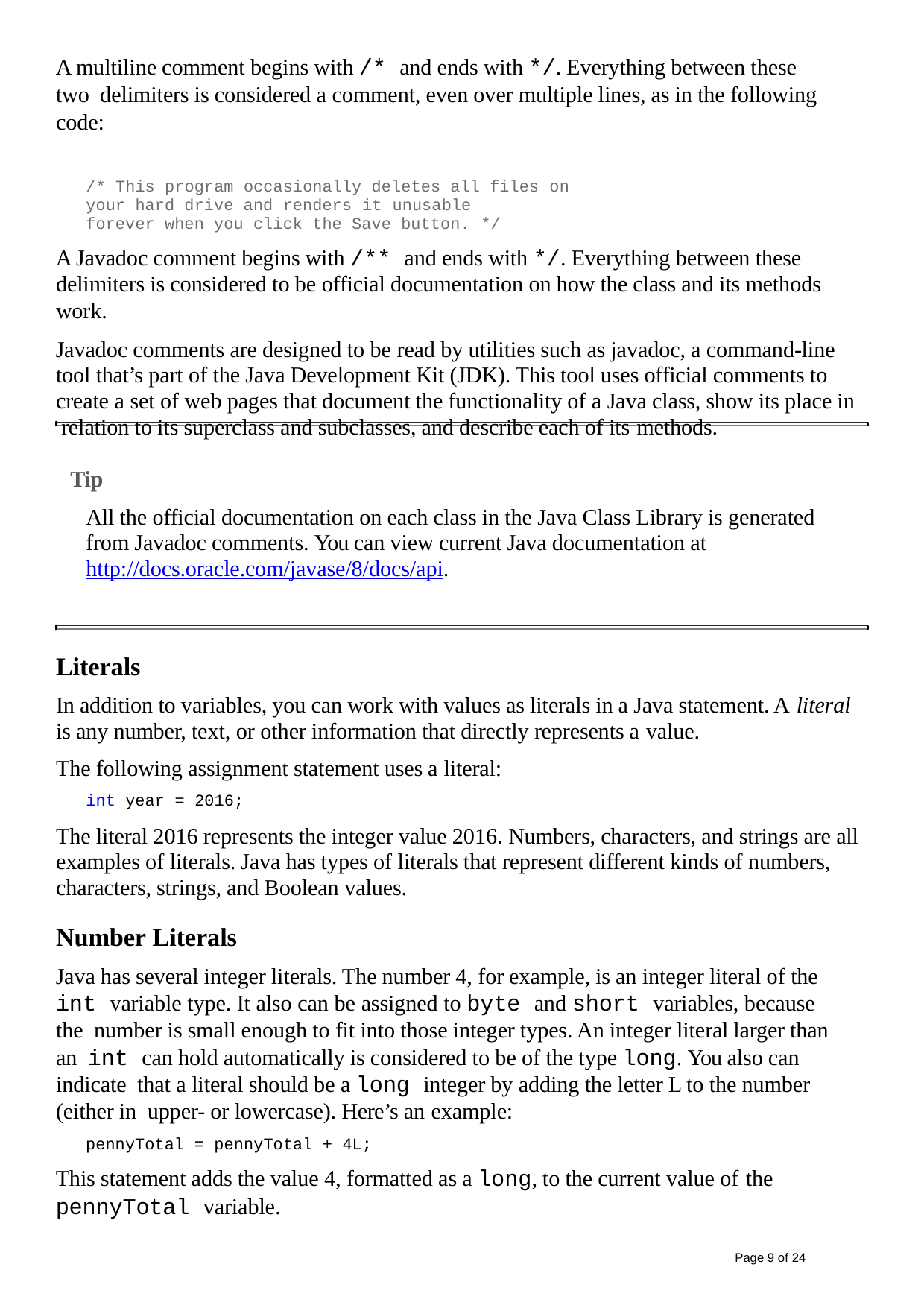

A multiline comment begins with /* and ends with */. Everything between these two  delimiters is considered a comment, even over multiple lines, as in the following code:

/* This program occasionally deletes all files on  your hard drive and renders it unusable
forever when you click the Save button. */
A Javadoc comment begins with /** and ends with */. Everything between these  delimiters is considered to be official documentation on how the class and its methods  work.
Javadoc comments are designed to be read by utilities such as javadoc, a command-line  tool that’s part of the Java Development Kit (JDK). This tool uses official comments to  create a set of web pages that document the functionality of a Java class, show its place in  relation to its superclass and subclasses, and describe each of its methods.

Tip
All the official documentation on each class in the Java Class Library is generated  from Javadoc comments. You can view current Java documentation at  http://docs.oracle.com/javase/8/docs/api.

Literals
In addition to variables, you can work with values as literals in a Java statement. A literal
is any number, text, or other information that directly represents a value.
The following assignment statement uses a literal:
int year = 2016;
The literal 2016 represents the integer value 2016. Numbers, characters, and strings are all  examples of literals. Java has types of literals that represent different kinds of numbers,  characters, strings, and Boolean values.
Number Literals
Java has several integer literals. The number 4, for example, is an integer literal of the  int variable type. It also can be assigned to byte and short variables, because the  number is small enough to fit into those integer types. An integer literal larger than an  int can hold automatically is considered to be of the type long. You also can indicate  that a literal should be a long integer by adding the letter L to the number (either in  upper- or lowercase). Here’s an example:
pennyTotal = pennyTotal + 4L;
This statement adds the value 4, formatted as a long, to the current value of the
pennyTotal variable.
Page 9 of 24